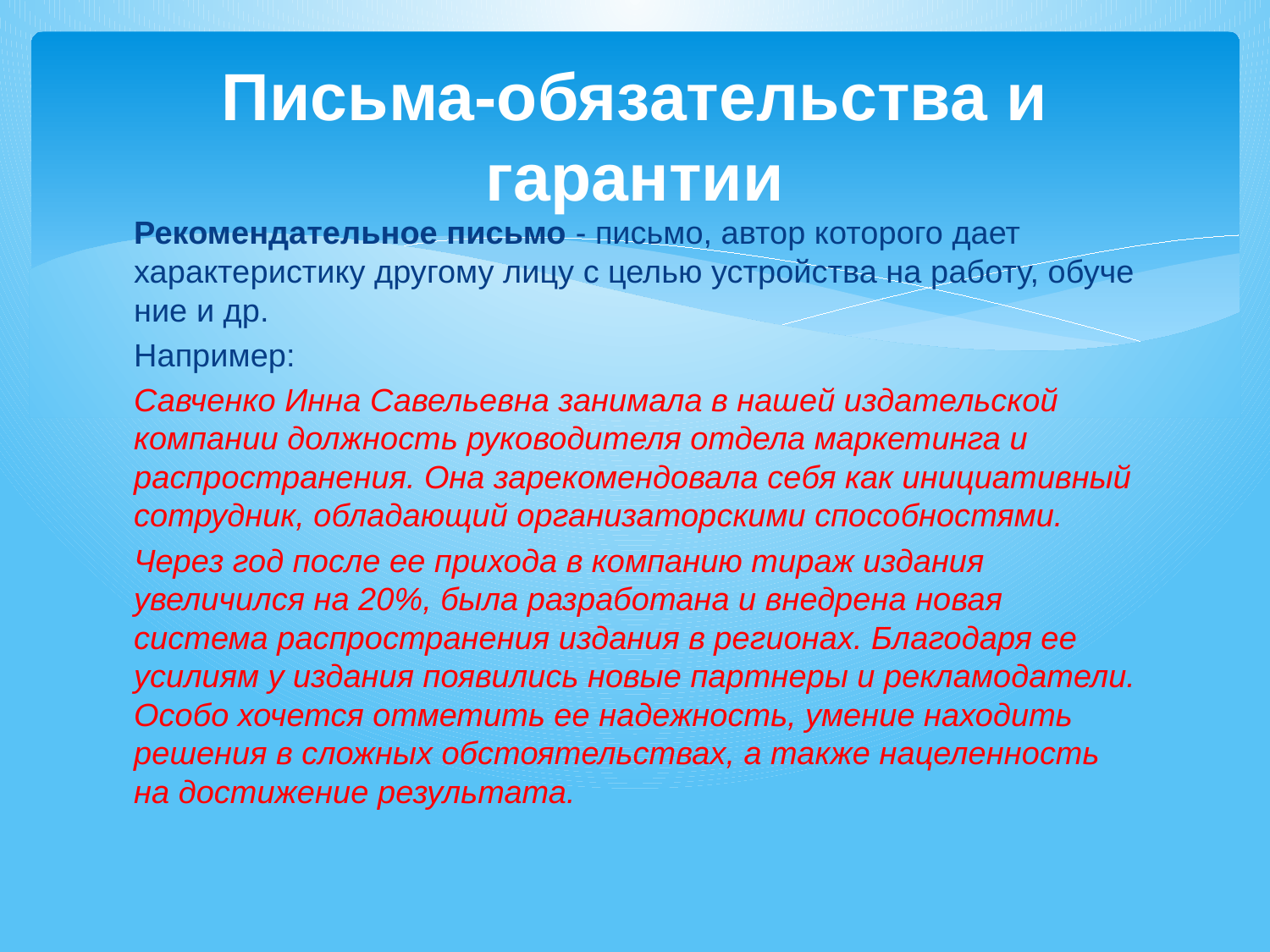

# Письма-обязательства и гарантии
Рекомендательное письмо - письмо, автор которого дает характе­ристику другому лицу с целью устройства на работу, обуче­ние и др.
Например:
Савченко Инна Савельевна занимала в нашей издательской компании должность руководителя отдела маркетинга и распространения. Она зарекомендовала себя как инициативный сотрудник, обладающий организаторскими способностями.
Через год после ее прихода в компанию тираж издания увеличился на 20%, была разработана и внедрена новая система распространения издания в регионах. Благодаря ее усилиям у издания появились новые партнеры и рекламодатели. Особо хочется отметить ее надежность, умение находить решения в сложных обстоятельствах, а также нацеленность на достижение результата.